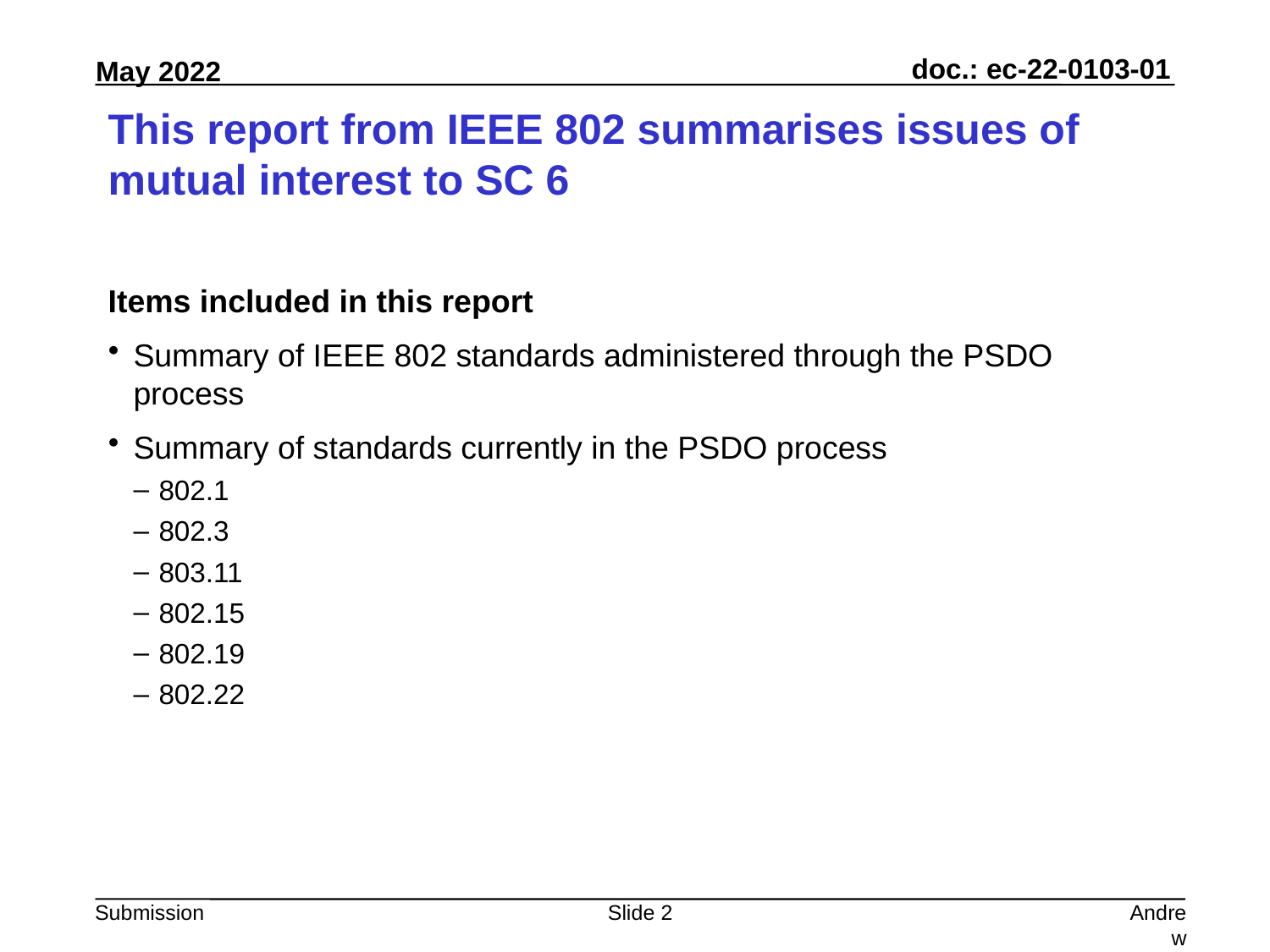

# This report from IEEE 802 summarises issues of mutual interest to SC 6
Items included in this report
Summary of IEEE 802 standards administered through the PSDO process
Summary of standards currently in the PSDO process
802.1
802.3
803.11
802.15
802.19
802.22
Slide 2
Andrew Myles, Cisco